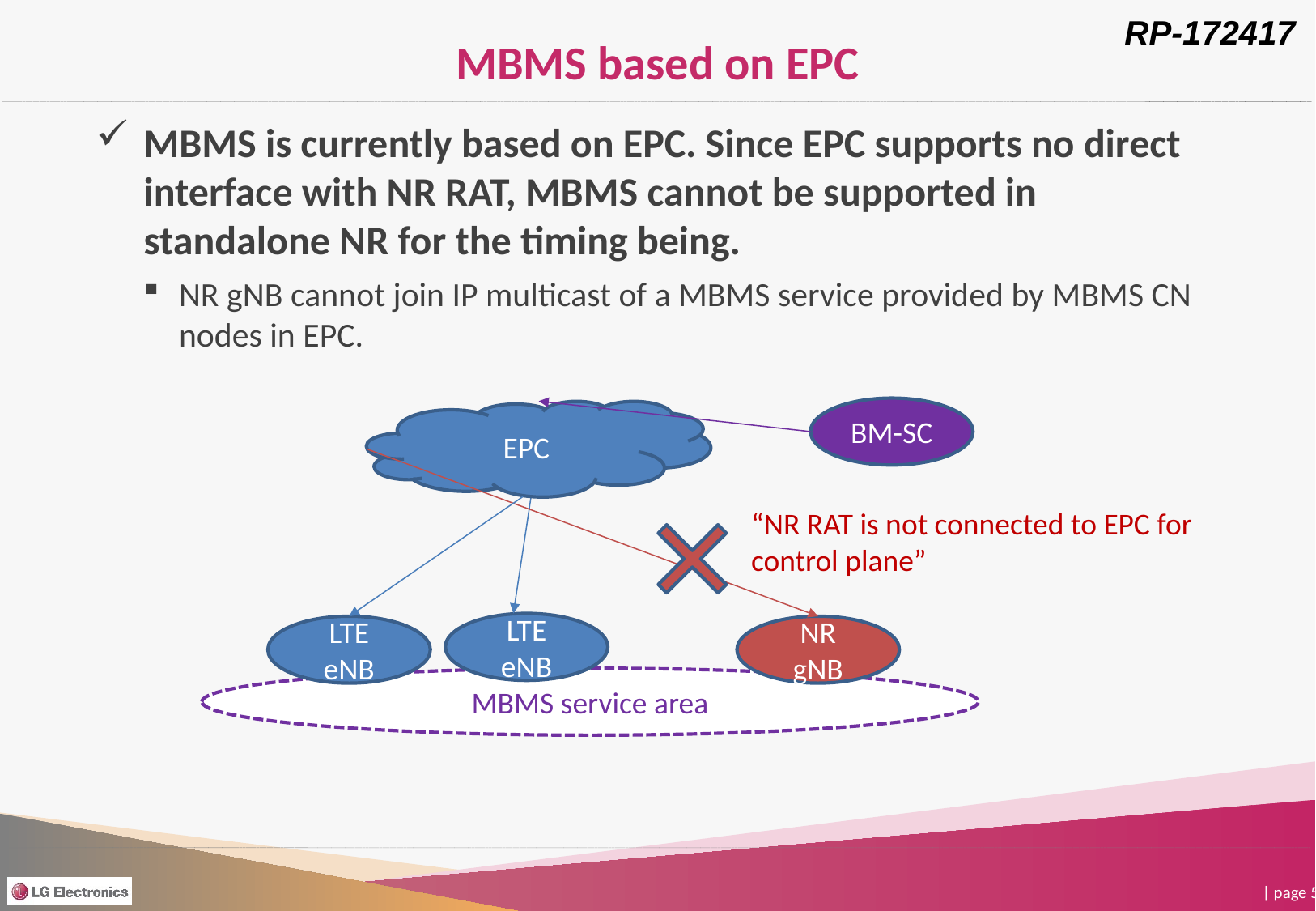

# MBMS based on EPC
MBMS is currently based on EPC. Since EPC supports no direct interface with NR RAT, MBMS cannot be supported in standalone NR for the timing being.
NR gNB cannot join IP multicast of a MBMS service provided by MBMS CN nodes in EPC.
BM-SC
EPC
“NR RAT is not connected to EPC for control plane”

LTE
eNB
LTE
eNB
NR
gNB
MBMS service area